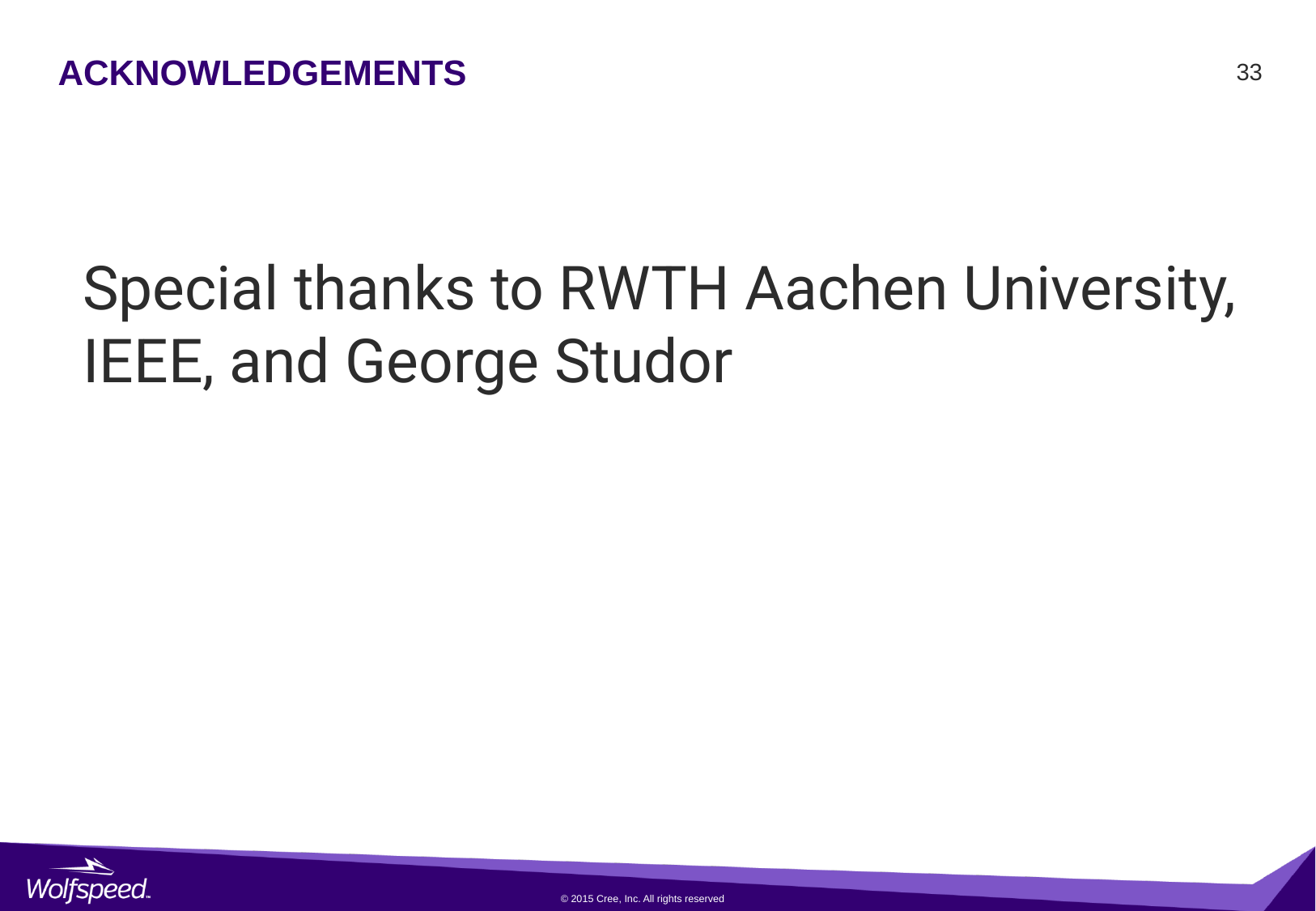

# Acknowledgements
Special thanks to RWTH Aachen University, IEEE, and George Studor